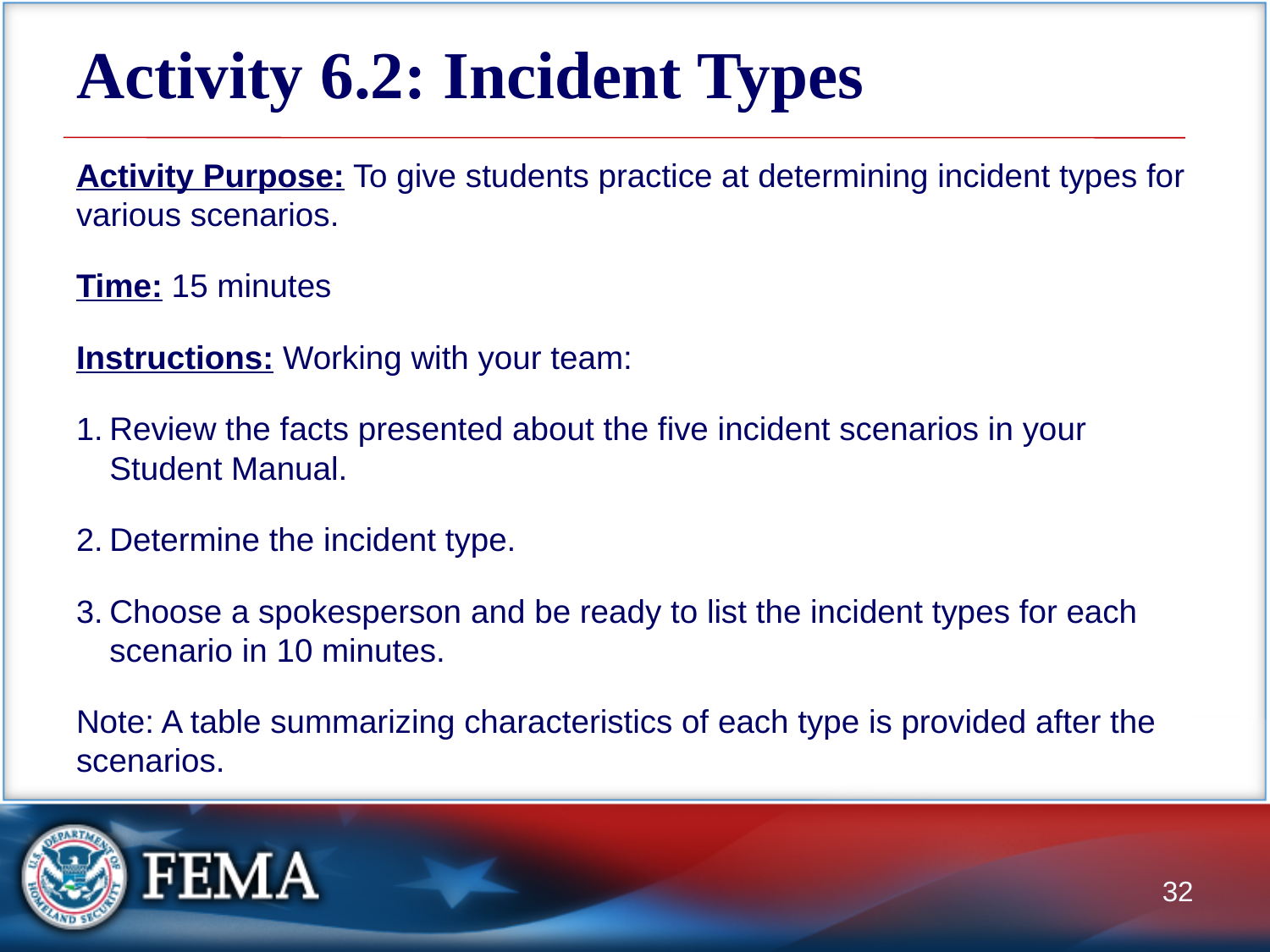

# Activity 6.2: Incident Types
Activity Purpose: To give students practice at determining incident types for various scenarios.
Time: 15 minutes
Instructions: Working with your team:
Review the facts presented about the five incident scenarios in your Student Manual.
Determine the incident type.
Choose a spokesperson and be ready to list the incident types for each scenario in 10 minutes.
Note: A table summarizing characteristics of each type is provided after the scenarios.
32